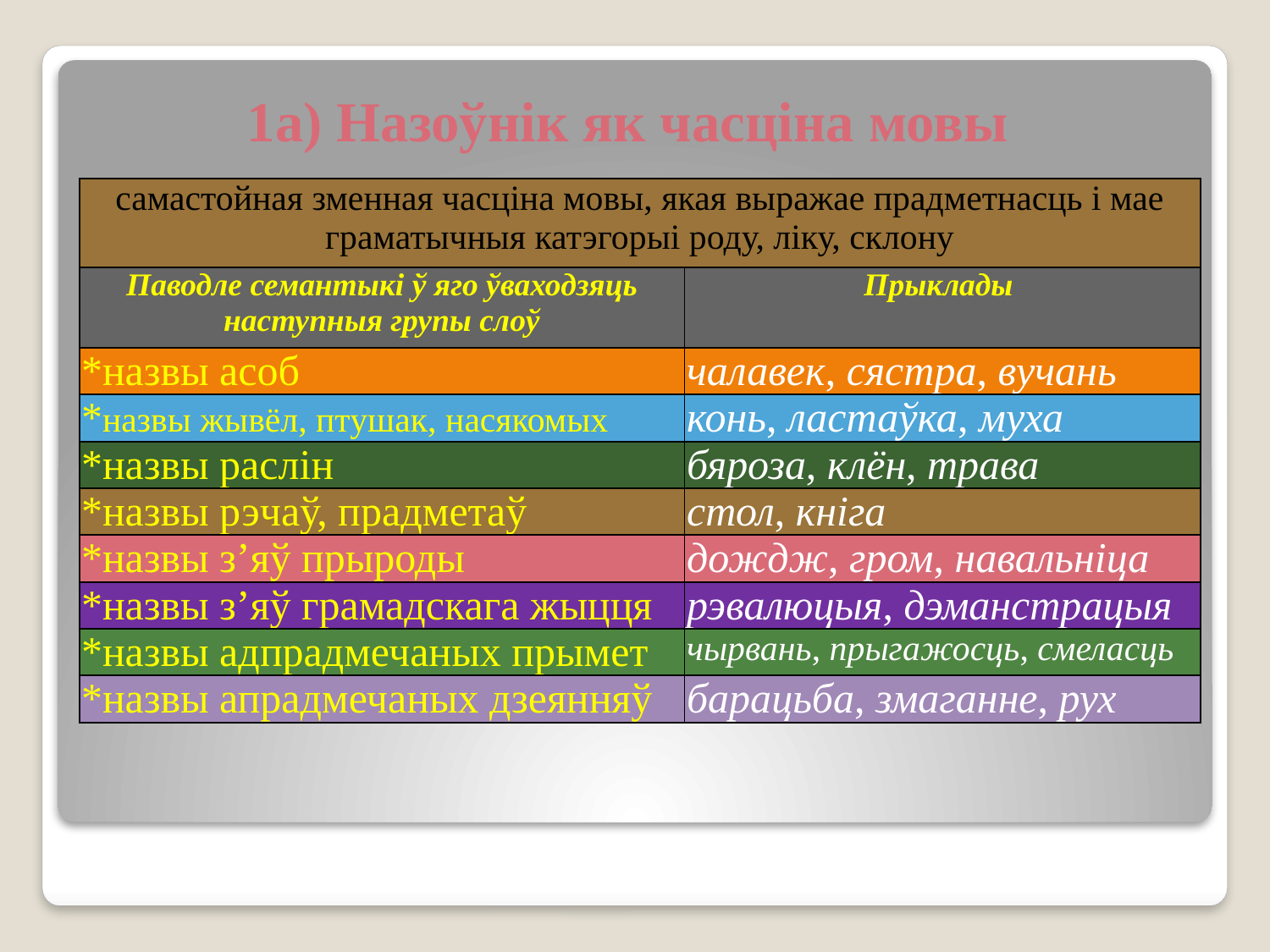

1а) Назоўнік як часціна мовы
| самастойная зменная часціна мовы, якая выражае прадметнасць і мае граматычныя катэгорыі роду, ліку, склону |  |
| --- | --- |
| Паводле семантыкі ў яго ўваходзяць наступныя групы слоў | Прыклады |
| \*назвы асоб | чалавек, сястра, вучань |
| \*назвы жывёл, птушак, насякомых | конь, ластаўка, муха |
| \*назвы раслін | бяроза, клён, трава |
| \*назвы рэчаў, прадметаў | стол, кніга |
| \*назвы з’яў прыроды | дождж, гром, навальніца |
| \*назвы з’яў грамадскага жыцця | рэвалюцыя, дэманстрацыя |
| \*назвы адпрадмечаных прымет | чырвань, прыгажосць, смеласць |
| \*назвы апрадмечаных дзеянняў | барацьба, змаганне, рух |